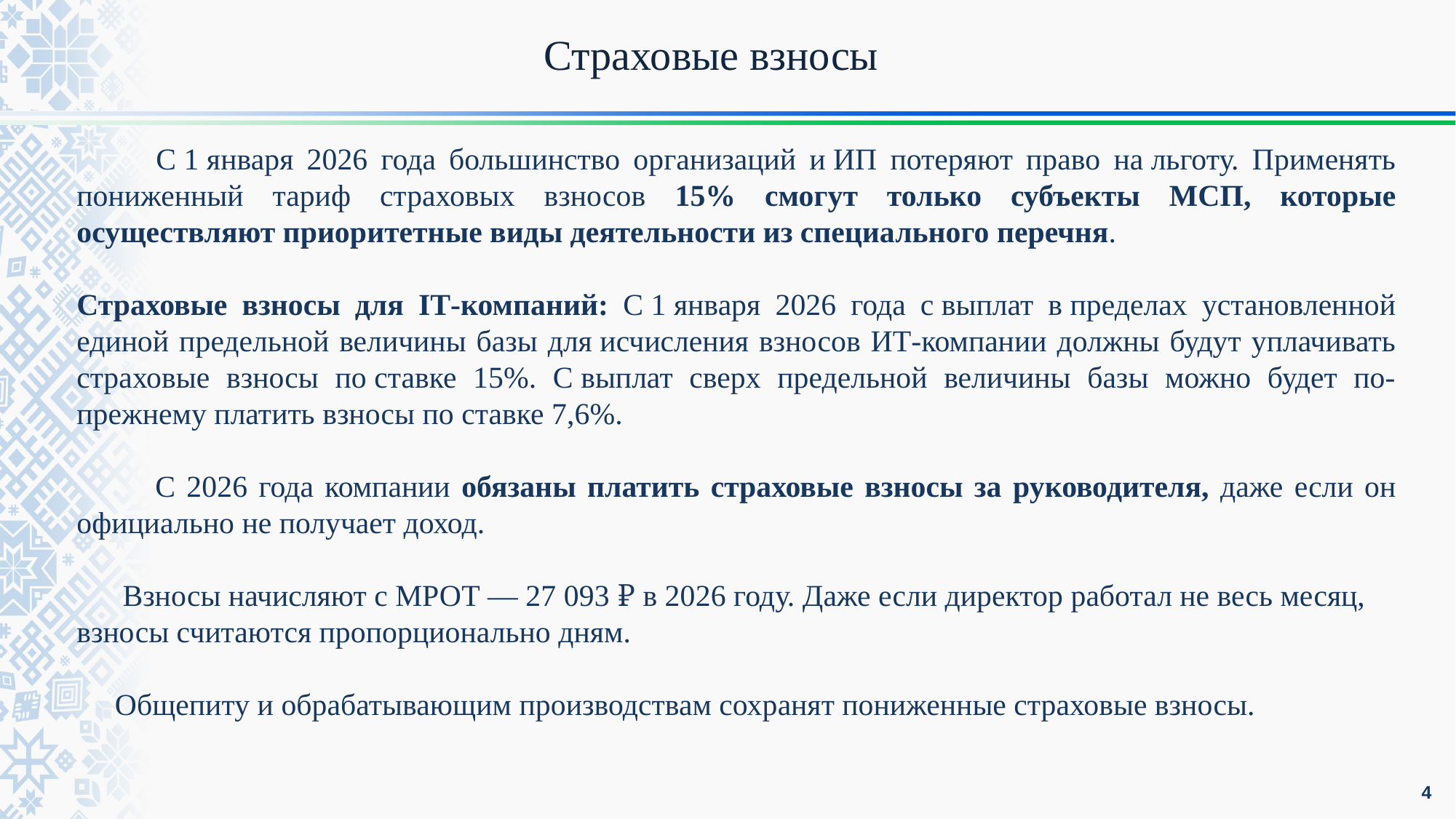

Страховые взносы
      С 1 января 2026 года большинство организаций и ИП потеряют право на льготу. Применять пониженный тариф страховых взносов 15% смогут только субъекты МСП, которые осуществляют приоритетные виды деятельности из специального перечня.

Страховые взносы для IT-компаний: С 1 января 2026 года с выплат в пределах установленной единой предельной величины базы для исчисления взносов ИТ-компании должны будут уплачивать страховые взносы по ставке 15%. С выплат сверх предельной величины базы можно будет по-прежнему платить взносы по ставке 7,6%.
       С 2026 года компании обязаны платить страховые взносы за руководителя, даже если он официально не получает доход.

      Взносы начисляют с МРОТ — 27 093 ₽ в 2026 году. Даже если директор работал не весь месяц, взносы считаются пропорционально дням.

     Общепиту и обрабатывающим производствам сохранят пониженные страховые взносы.

4